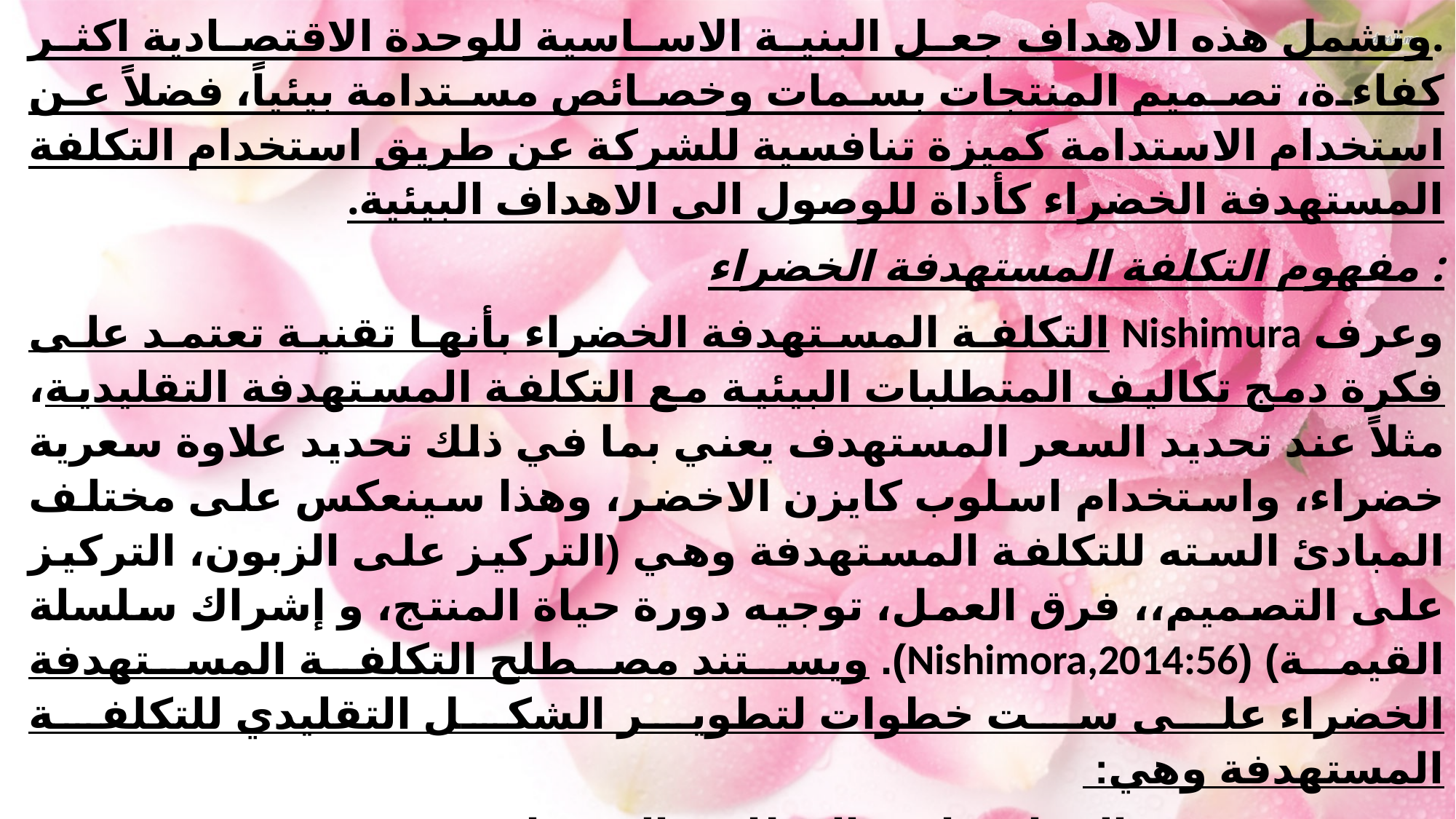

.وتشمل هذه الاهداف جعل البنية الاساسية للوحدة الاقتصادية اكثر كفاءة، تصميم المنتجات بسمات وخصائص مستدامة بيئياً، فضلاً عن استخدام الاستدامة كميزة تنافسية للشركة عن طريق استخدام التكلفة المستهدفة الخضراء كأداة للوصول الى الاهداف البيئية.
: مفهوم التكلفة المستهدفة الخضراء
وعرف Nishimura التكلفة المستهدفة الخضراء بأنها تقنية تعتمد على فكرة دمج تكاليف المتطلبات البيئية مع التكلفة المستهدفة التقليدية، مثلاً عند تحديد السعر المستهدف يعني بما في ذلك تحديد علاوة سعرية خضراء، واستخدام اسلوب كايزن الاخضر، وهذا سينعكس على مختلف المبادئ السته للتكلفة المستهدفة وهي (التركيز على الزبون، التركيز على التصميم،، فرق العمل، توجيه دورة حياة المنتج، و إشراك سلسلة القيمة) (Nishimora,2014:56). ويستند مصطلح التكلفة المستهدفة الخضراء على ست خطوات لتطوير الشكل التقليدي للتكلفة المستهدفة وهي:
تحديد وتقييم المواصفات والوظائف الخضراء
تقييم سعر البيع المستهدف وعلاوة السعر الاخضر
تعديل هامش الربح الاخضر،